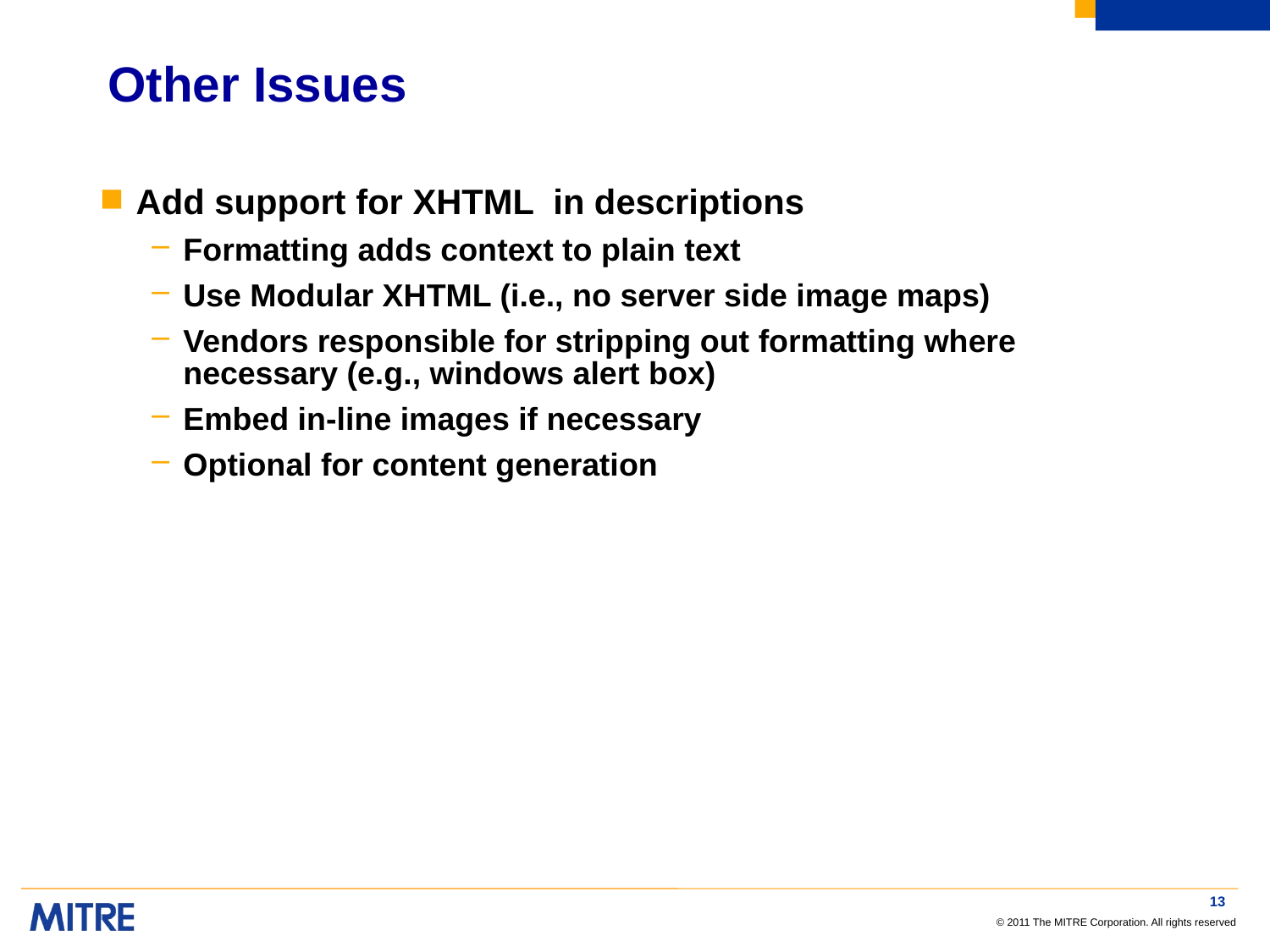

# Other Issues
Add support for XHTML  in descriptions
Formatting adds context to plain text
Use Modular XHTML (i.e., no server side image maps)
Vendors responsible for stripping out formatting where necessary (e.g., windows alert box)
Embed in-line images if necessary
Optional for content generation
13